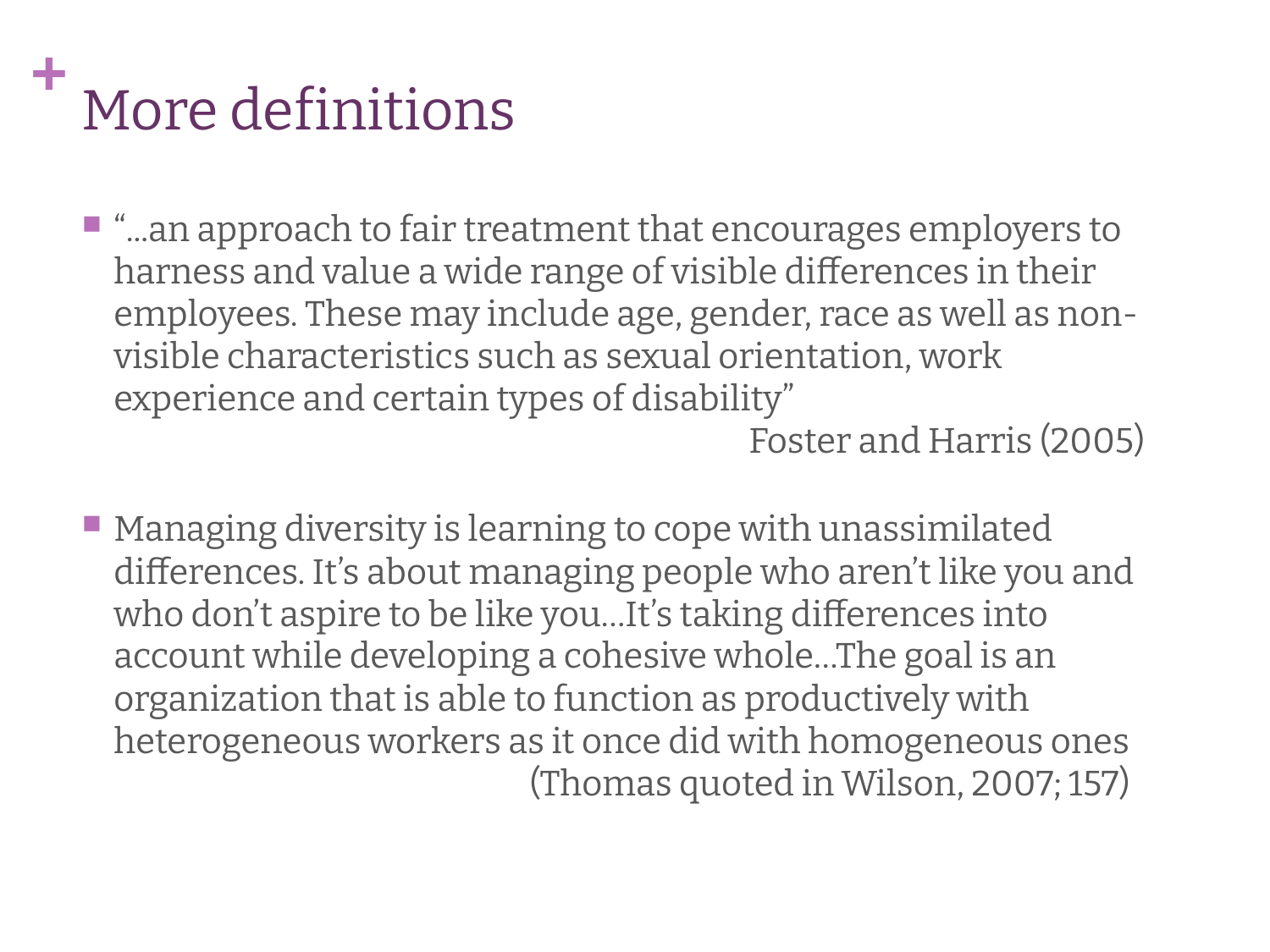

# More definitions
“...an approach to fair treatment that encourages employers to harness and value a wide range of visible differences in their employees. These may include age, gender, race as well as non-visible characteristics such as sexual orientation, work experience and certain types of disability”								Foster and Harris (2005)
Managing diversity is learning to cope with unassimilated differences. It’s about managing people who aren’t like you and who don’t aspire to be like you…It’s taking differences into account while developing a cohesive whole…The goal is an organization that is able to function as productively with heterogeneous workers as it once did with homogeneous ones 			     (Thomas quoted in Wilson, 2007; 157)